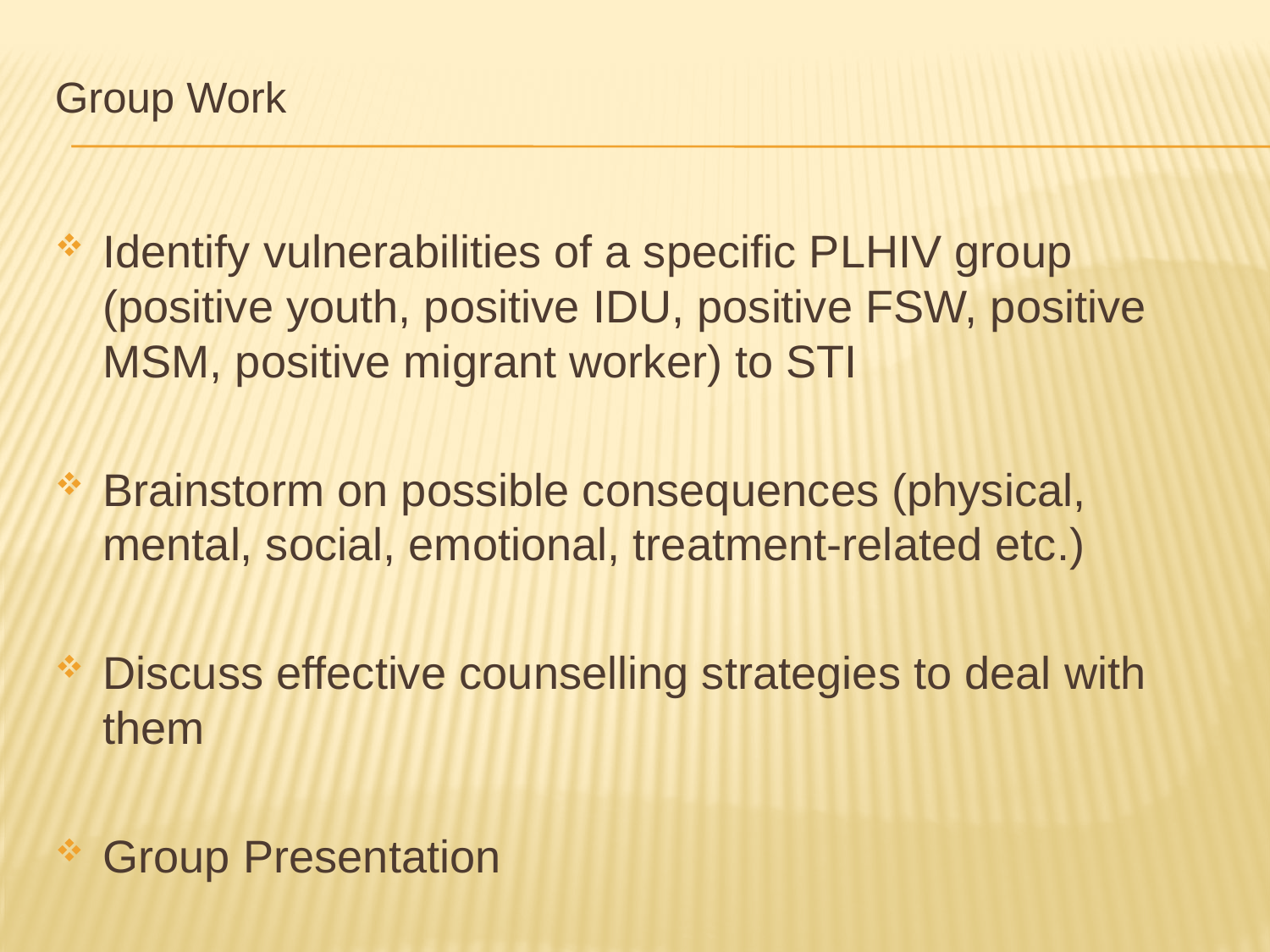

# Group Work
Identify vulnerabilities of a specific PLHIV group (positive youth, positive IDU, positive FSW, positive MSM, positive migrant worker) to STI

Brainstorm on possible consequences (physical, mental, social, emotional, treatment-related etc.)

Discuss effective counselling strategies to deal with them

Group Presentation